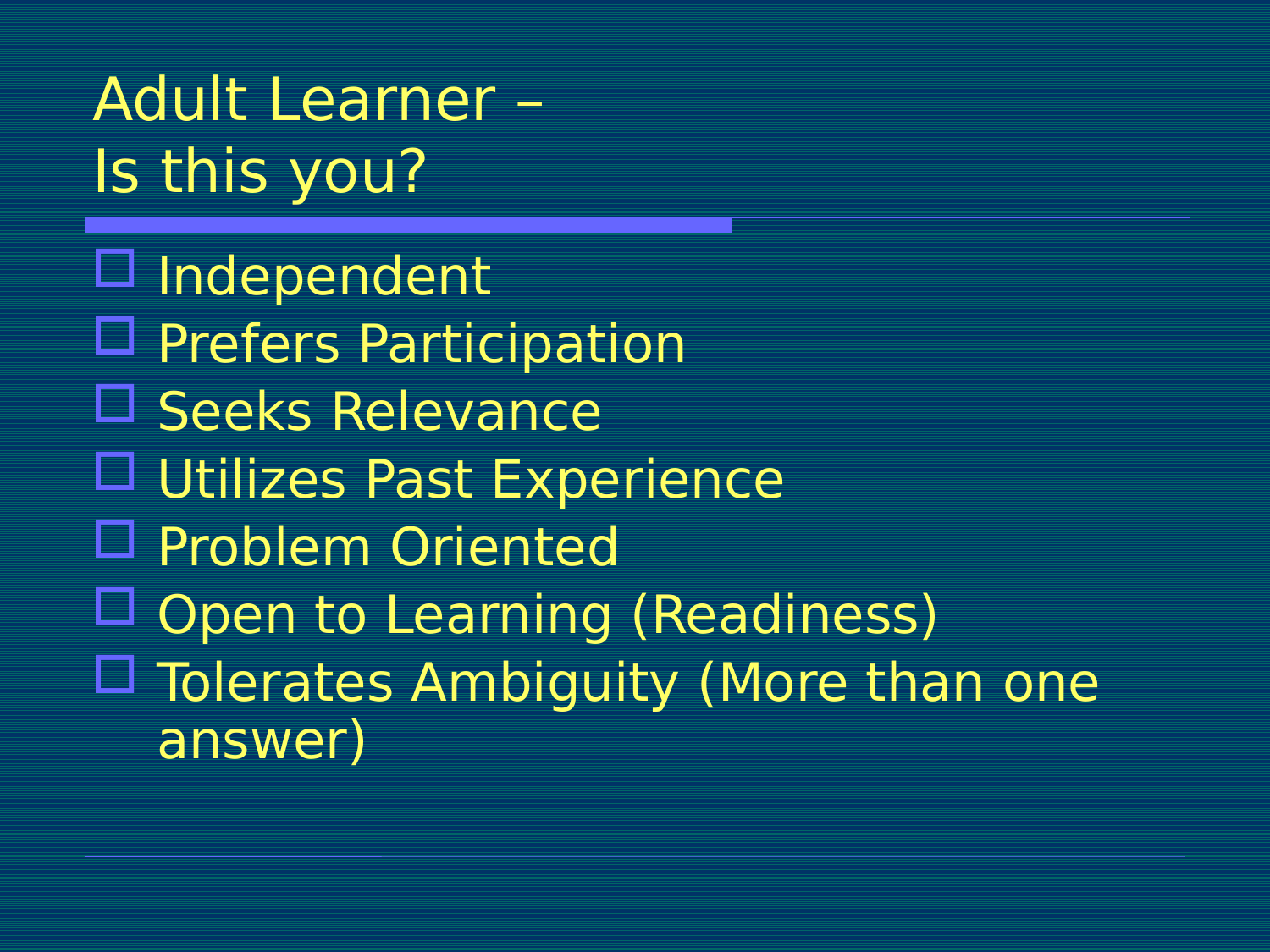

# Adult Learner – Is this you?
Independent
Prefers Participation
Seeks Relevance
Utilizes Past Experience
Problem Oriented
Open to Learning (Readiness)
Tolerates Ambiguity (More than one answer)